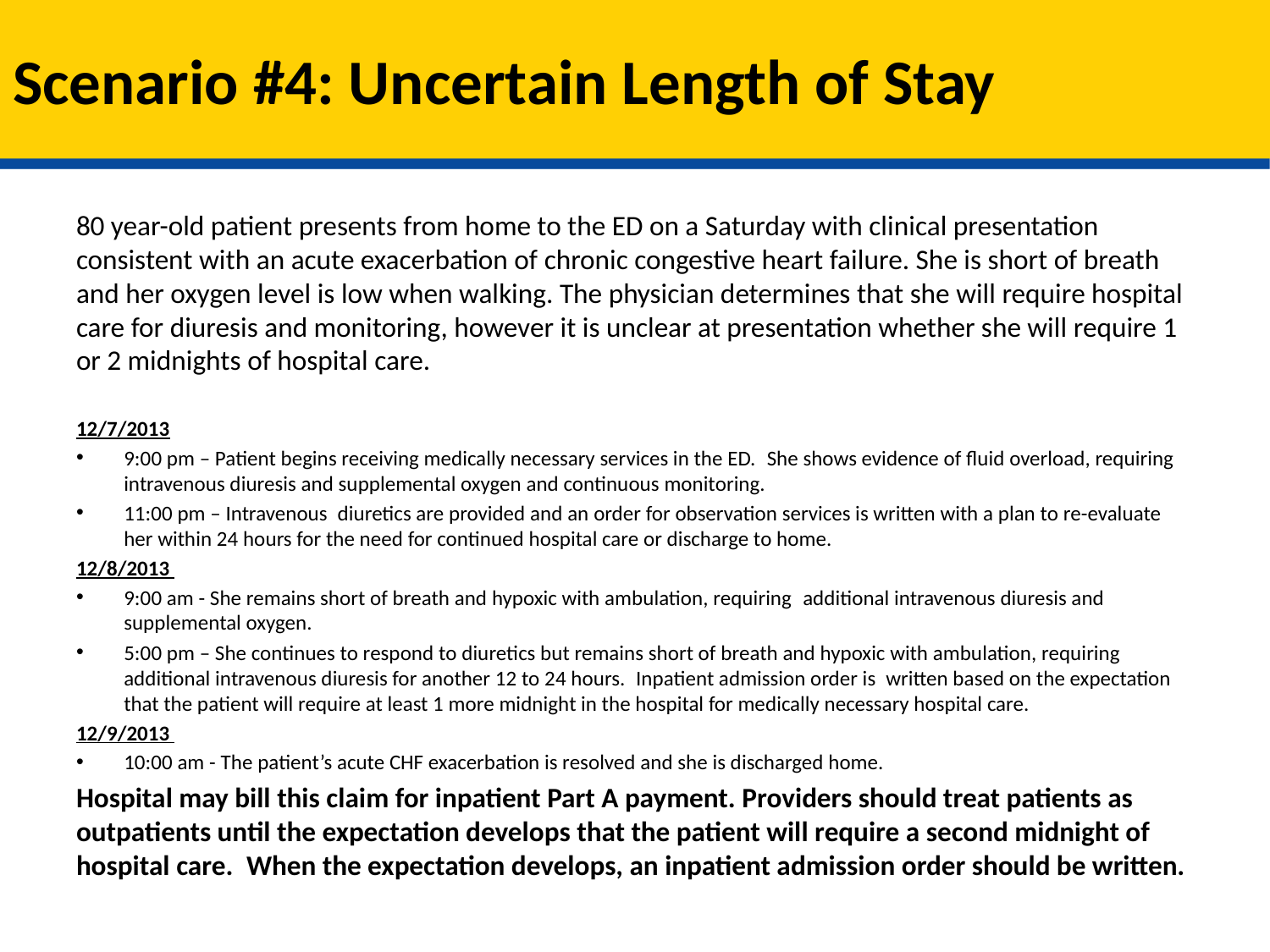

# Scenario #4: Uncertain Length of Stay
80 year-old patient presents from home to the ED on a Saturday with clinical presentation consistent with an acute exacerbation of chronic congestive heart failure. She is short of breath and her oxygen level is low when walking. The physician determines that she will require hospital care for diuresis and monitoring, however it is unclear at presentation whether she will require 1 or 2 midnights of hospital care.

12/7/2013
9:00 pm – Patient begins receiving medically necessary services in the ED.  She shows evidence of fluid overload, requiring intravenous diuresis and supplemental oxygen and continuous monitoring.
11:00 pm – Intravenous  diuretics are provided and an order for observation services is written with a plan to re-evaluate her within 24 hours for the need for continued hospital care or discharge to home.
12/8/2013
9:00 am - She remains short of breath and hypoxic with ambulation, requiring  additional intravenous diuresis and supplemental oxygen.
5:00 pm – She continues to respond to diuretics but remains short of breath and hypoxic with ambulation, requiring additional intravenous diuresis for another 12 to 24 hours.  Inpatient admission order is  written based on the expectation that the patient will require at least 1 more midnight in the hospital for medically necessary hospital care.
12/9/2013
10:00 am - The patient’s acute CHF exacerbation is resolved and she is discharged home.
Hospital may bill this claim for inpatient Part A payment. Providers should treat patients as outpatients until the expectation develops that the patient will require a second midnight of hospital care.  When the expectation develops, an inpatient admission order should be written.
14